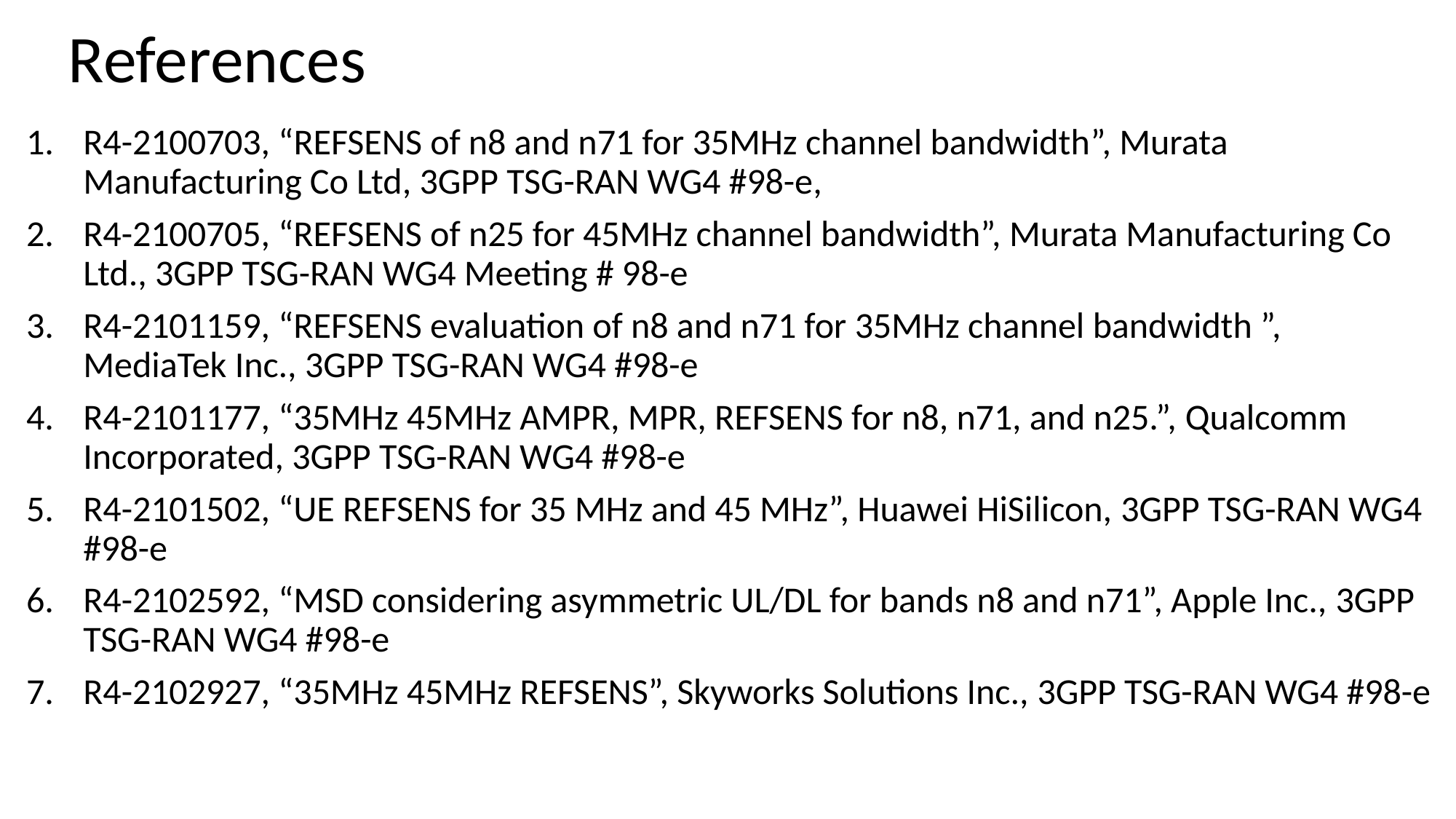

# References
R4-2100703, “REFSENS of n8 and n71 for 35MHz channel bandwidth”, Murata Manufacturing Co Ltd, 3GPP TSG-RAN WG4 #98-e,
R4-2100705, “REFSENS of n25 for 45MHz channel bandwidth”, Murata Manufacturing Co Ltd., 3GPP TSG-RAN WG4 Meeting # 98-e
R4-2101159, “REFSENS evaluation of n8 and n71 for 35MHz channel bandwidth ”, MediaTek Inc., 3GPP TSG-RAN WG4 #98-e
R4-2101177, “35MHz 45MHz AMPR, MPR, REFSENS for n8, n71, and n25.”, Qualcomm Incorporated, 3GPP TSG-RAN WG4 #98-e
R4-2101502, “UE REFSENS for 35 MHz and 45 MHz”, Huawei HiSilicon, 3GPP TSG-RAN WG4 #98-e
R4-2102592, “MSD considering asymmetric UL/DL for bands n8 and n71”, Apple Inc., 3GPP TSG-RAN WG4 #98-e
R4-2102927, “35MHz 45MHz REFSENS”, Skyworks Solutions Inc., 3GPP TSG-RAN WG4 #98-e